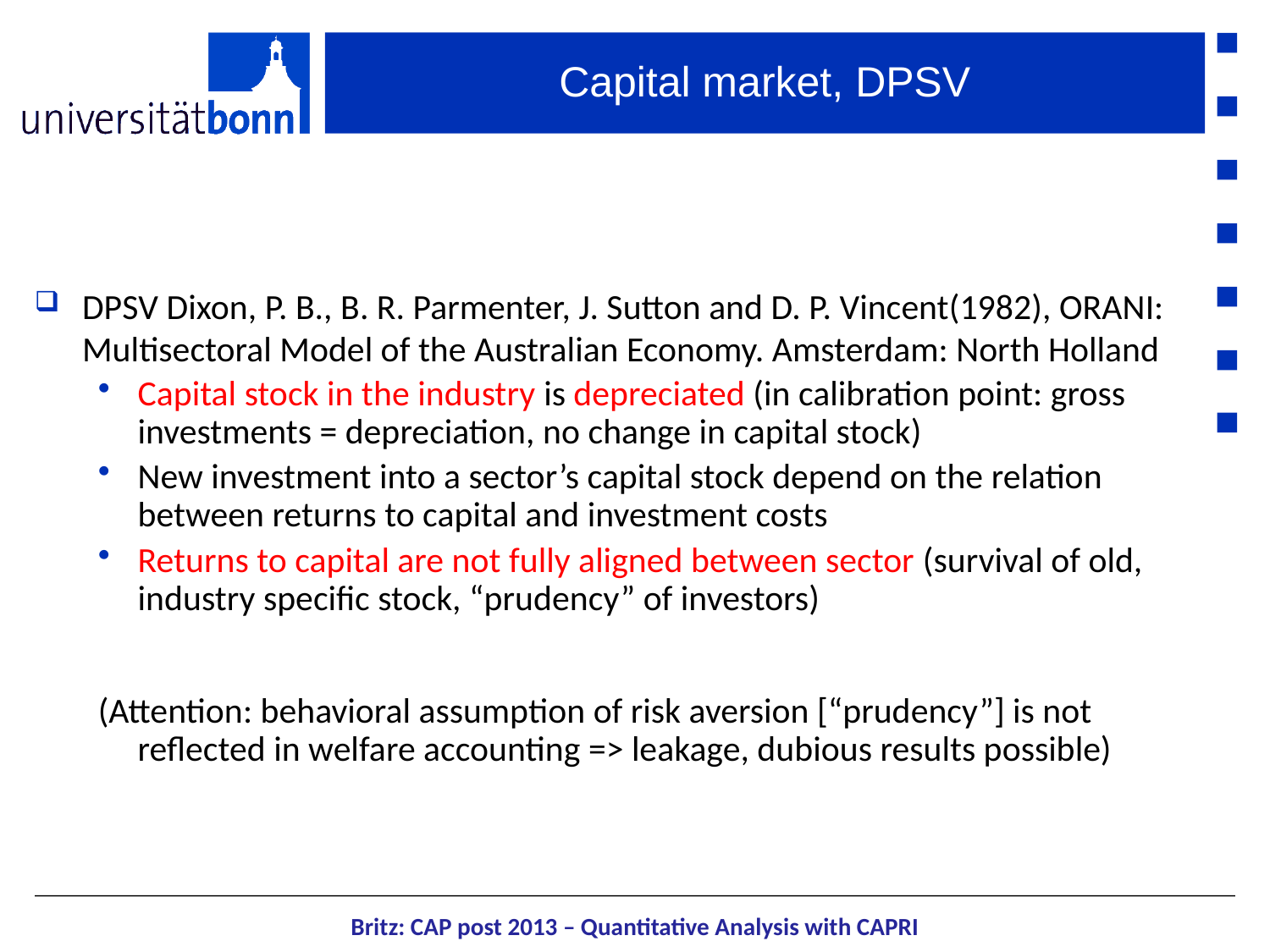

# Capital market, DPSV
DPSV Dixon, P. B., B. R. Parmenter, J. Sutton and D. P. Vincent(1982), ORANI:  Multisectoral Model of the Australian Economy. Amsterdam: North Holland
Capital stock in the industry is depreciated (in calibration point: gross investments = depreciation, no change in capital stock)
New investment into a sector’s capital stock depend on the relation between returns to capital and investment costs
Returns to capital are not fully aligned between sector (survival of old, industry specific stock, “prudency” of investors)

(Attention: behavioral assumption of risk aversion [“prudency”] is not reflected in welfare accounting => leakage, dubious results possible)
Britz: CAP post 2013 – Quantitative Analysis with CAPRI